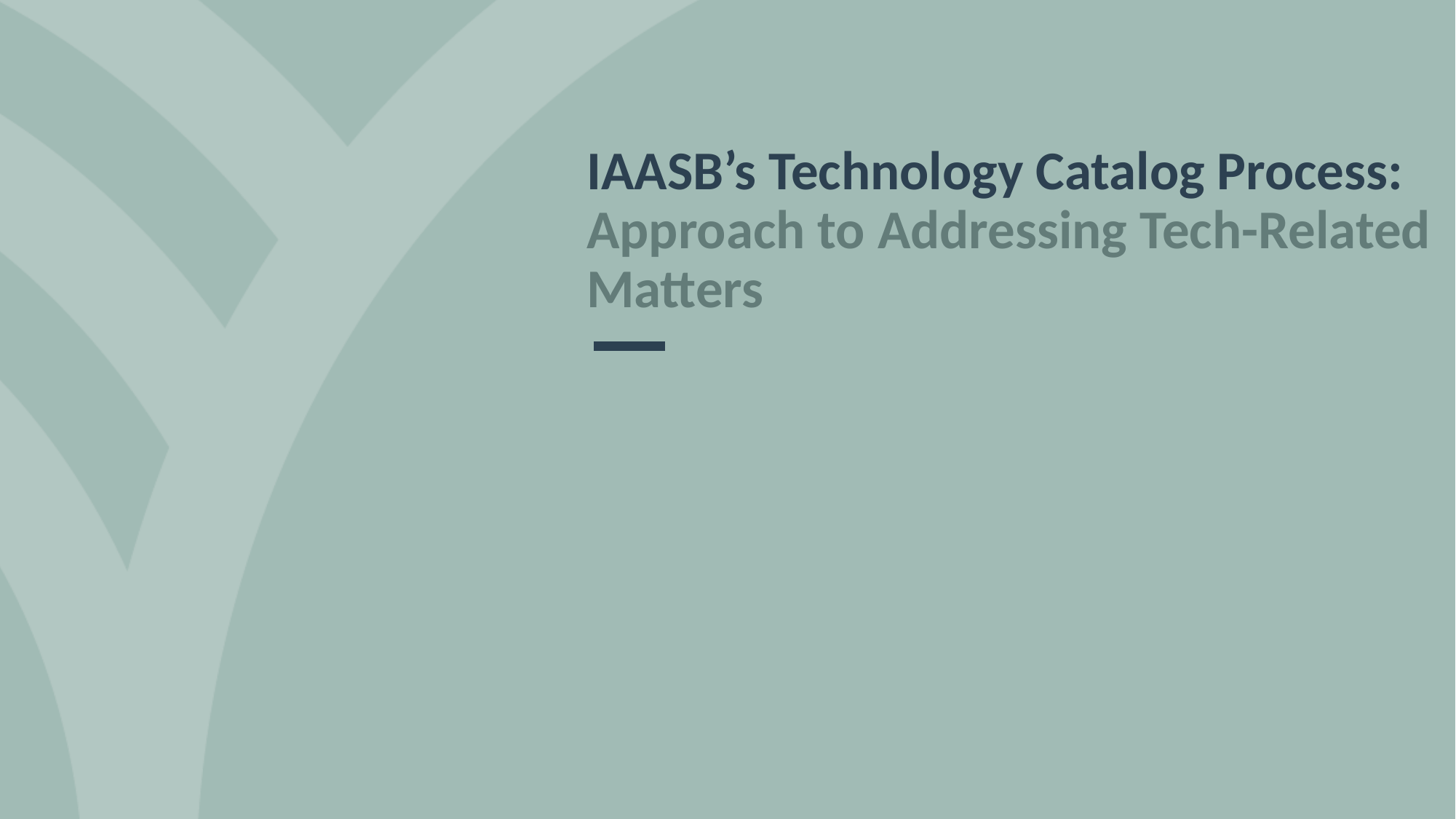

# IAASB’s Technology Catalog Process: Approach to Addressing Tech-Related Matters